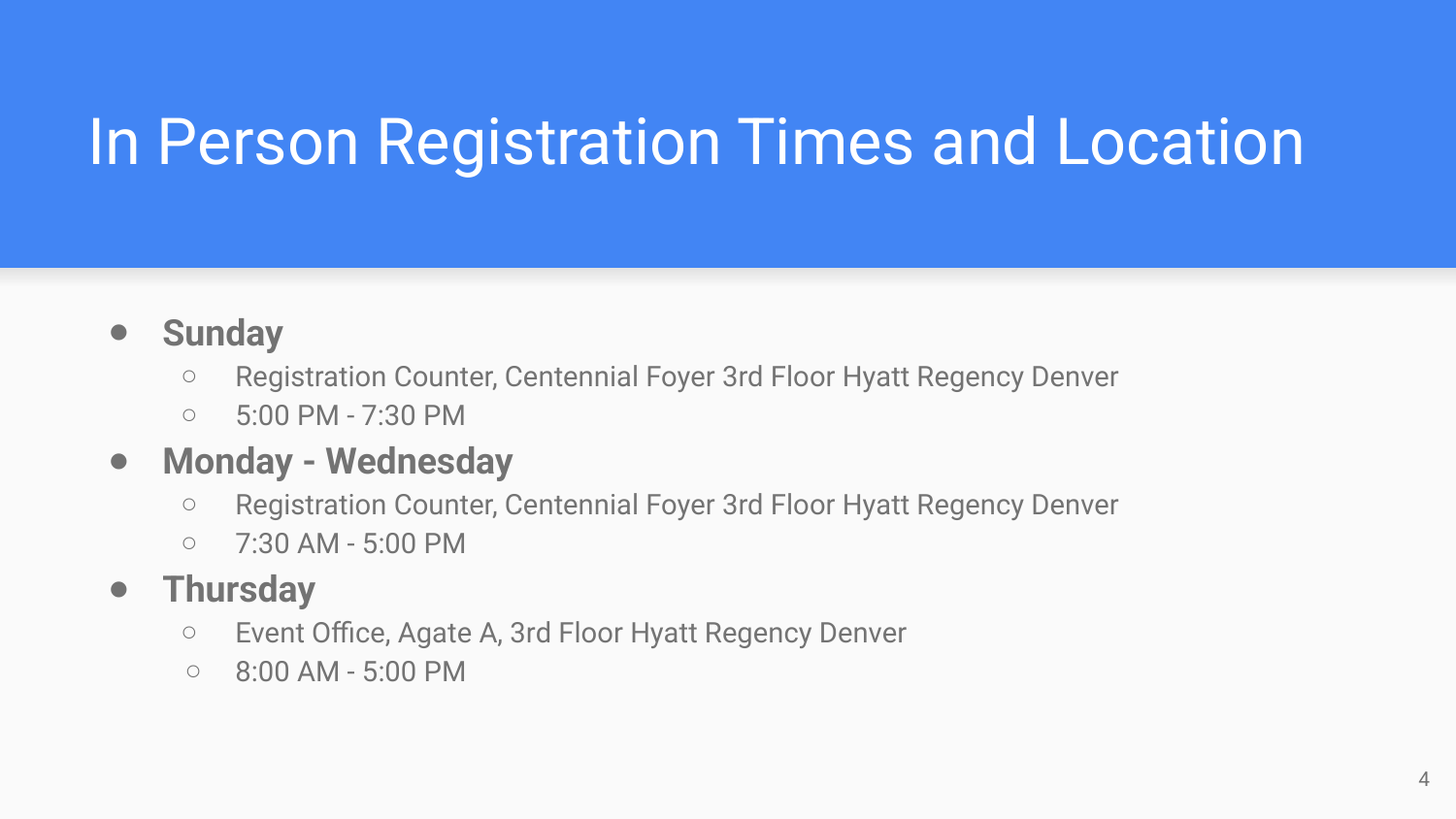

# In Person Registration Times and Location
Sunday
Registration Counter, Centennial Foyer 3rd Floor Hyatt Regency Denver
5:00 PM - 7:30 PM
Monday - Wednesday
Registration Counter, Centennial Foyer 3rd Floor Hyatt Regency Denver
7:30 AM - 5:00 PM
Thursday
Event Office, Agate A, 3rd Floor Hyatt Regency Denver
8:00 AM - 5:00 PM

4